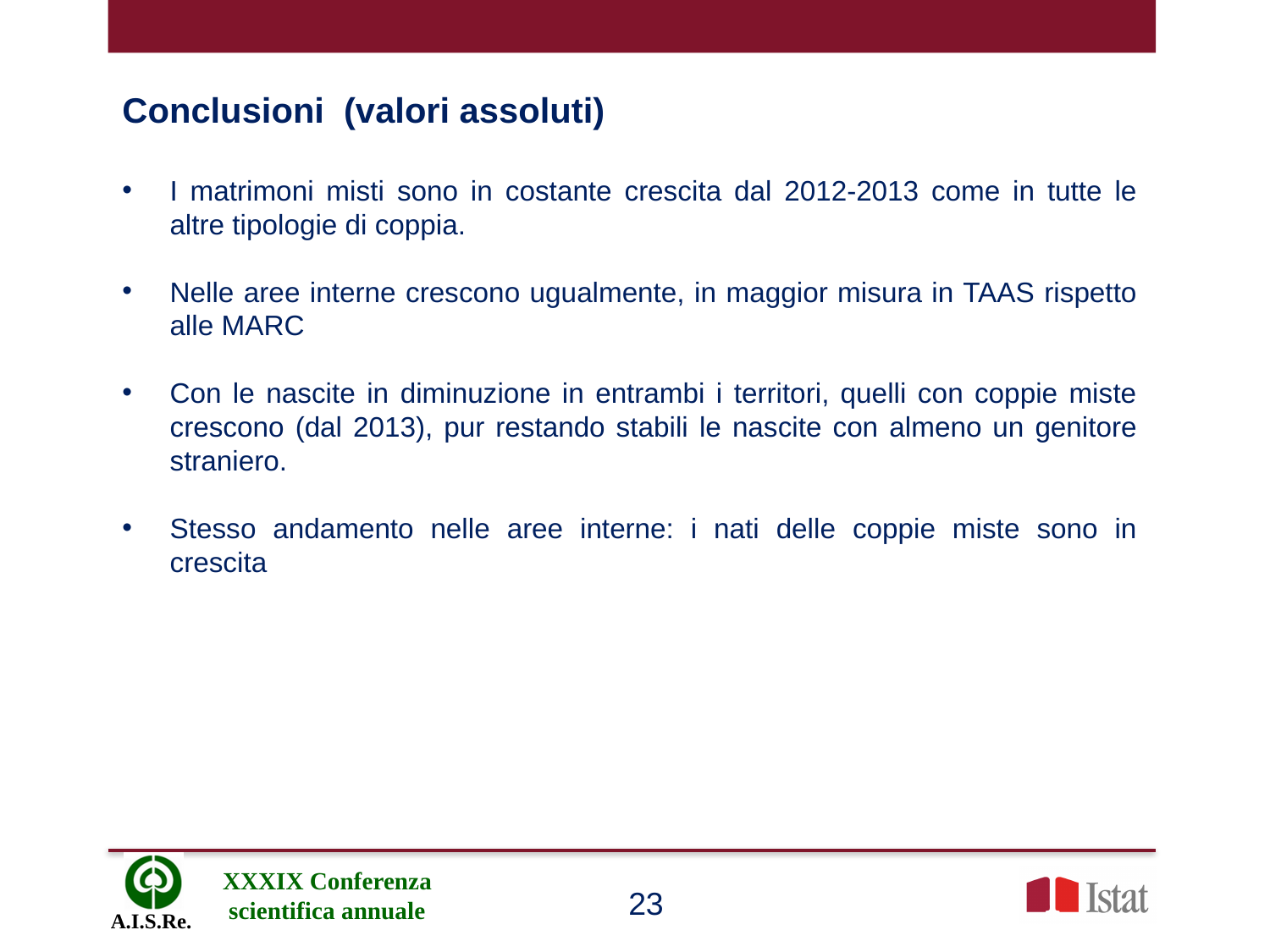

Conclusioni  (valori assoluti)

I matrimoni misti sono in costante crescita dal 2012-2013 come in tutte le altre tipologie di coppia.

Nelle aree interne crescono ugualmente, in maggior misura in TAAS rispetto alle MARC

Con le nascite in diminuzione in entrambi i territori, quelli con coppie miste crescono (dal 2013), pur restando stabili le nascite con almeno un genitore straniero.

Stesso andamento nelle aree interne: i nati delle coppie miste sono in crescita

23